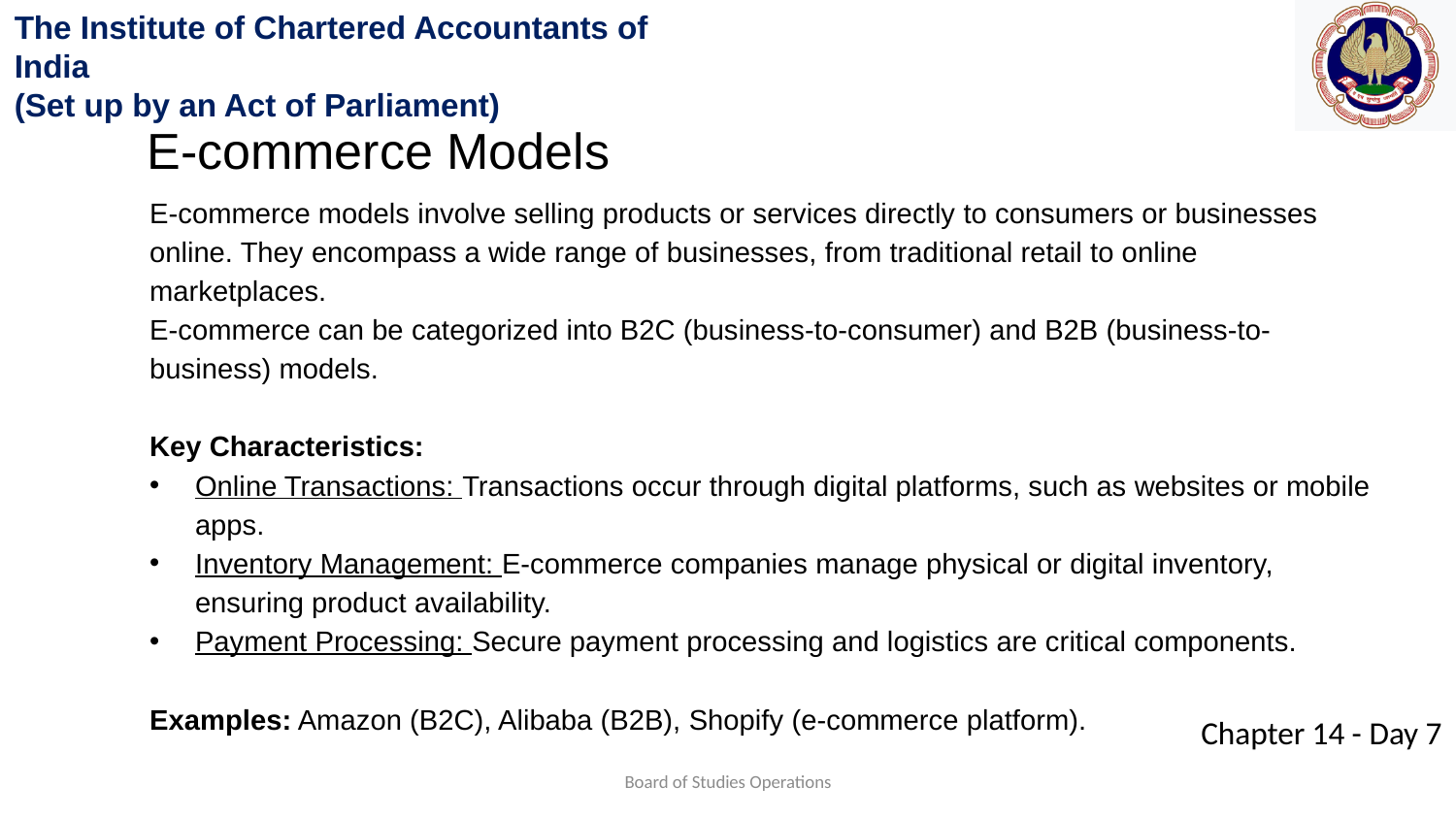

E-commerce Models
E-commerce models involve selling products or services directly to consumers or businesses online. They encompass a wide range of businesses, from traditional retail to online marketplaces.
E-commerce can be categorized into B2C (business-to-consumer) and B2B (business-to-business) models.

Key Characteristics:
Online Transactions: Transactions occur through digital platforms, such as websites or mobile apps.
Inventory Management: E-commerce companies manage physical or digital inventory, ensuring product availability.
Payment Processing: Secure payment processing and logistics are critical components.

Examples: Amazon (B2C), Alibaba (B2B), Shopify (e-commerce platform).
Board of Studies Operations